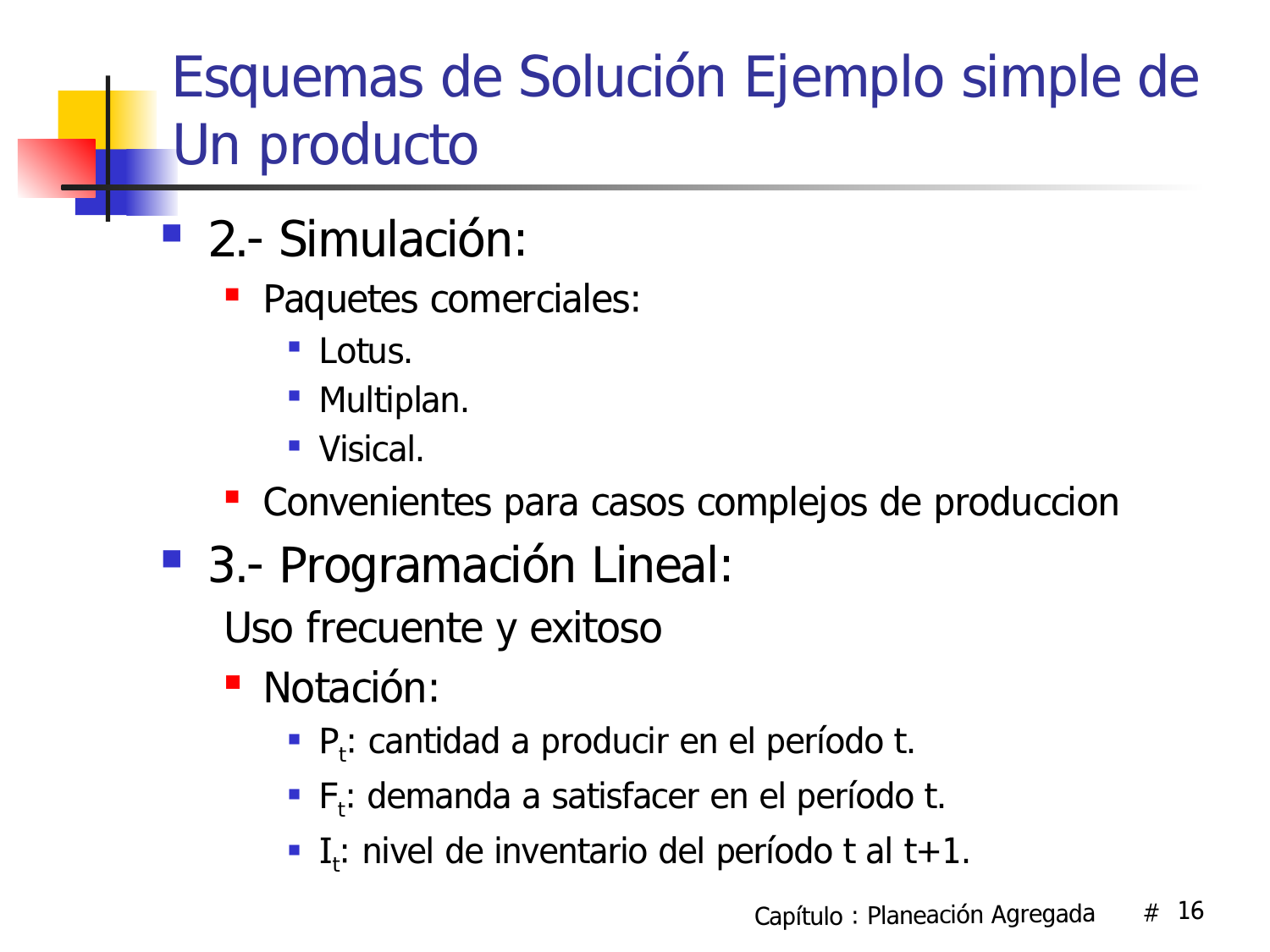

# Esquemas de Solución Ejemplo simple de Un producto
2.- Simulación:
Paquetes comerciales:
Lotus.
Multiplan.
Visical.
Convenientes para casos complejos de produccion
3.- Programación Lineal:
Uso frecuente y exitoso
Notación:
Pt: cantidad a producir en el período t.
Ft: demanda a satisfacer en el período t.
It: nivel de inventario del período t al t+1.
16
Capítulo : Planeación Agregada      #